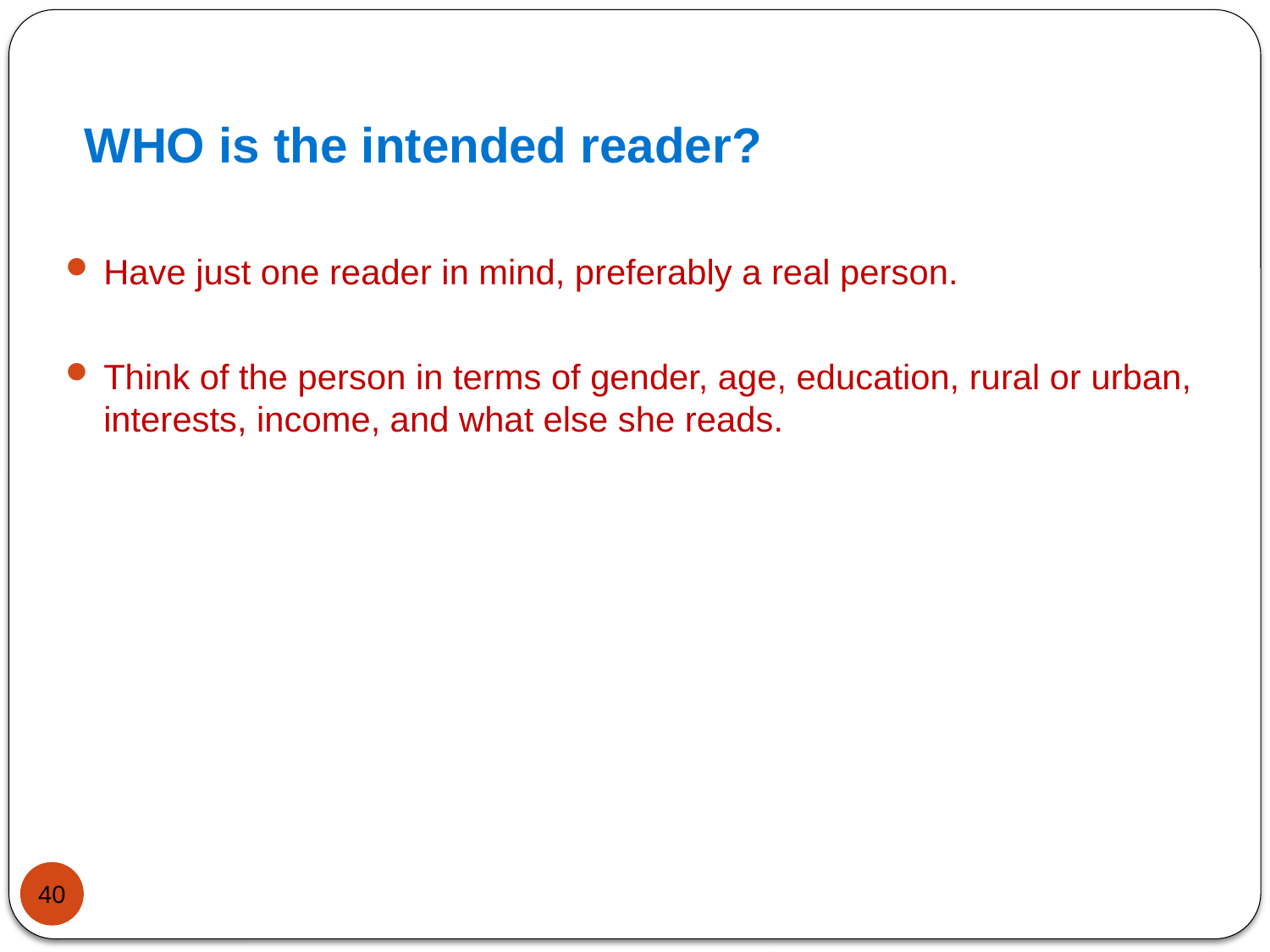

WHO is the intended reader?

Have just one reader in mind, preferably a real person.

Think of the person in terms of gender, age, education, rural or urban, interests, income, and what else she reads.

40